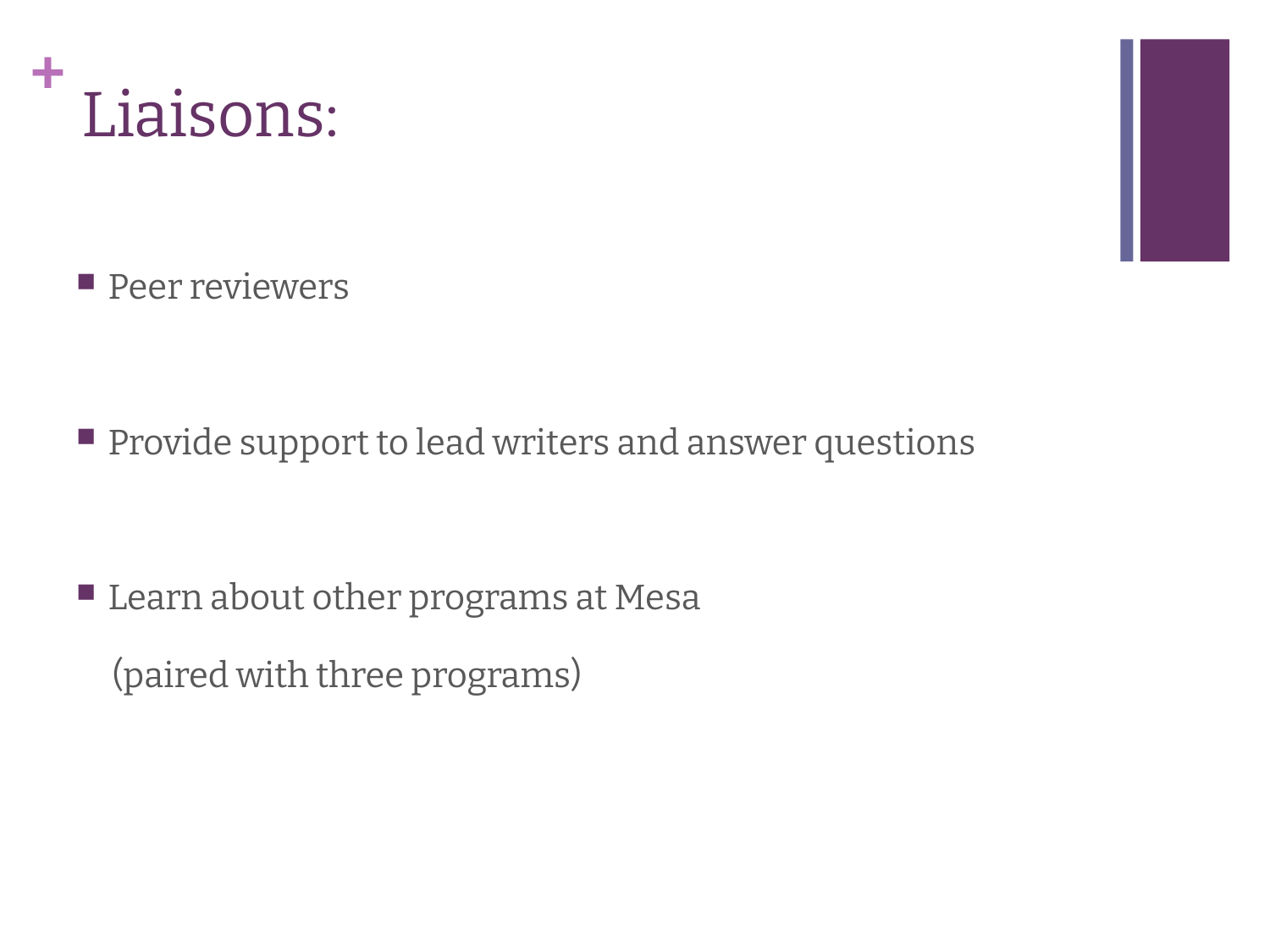

# Liaisons:

Peer reviewers

Provide support to lead writers and answer questions

Learn about other programs at Mesa
   (paired with three programs)